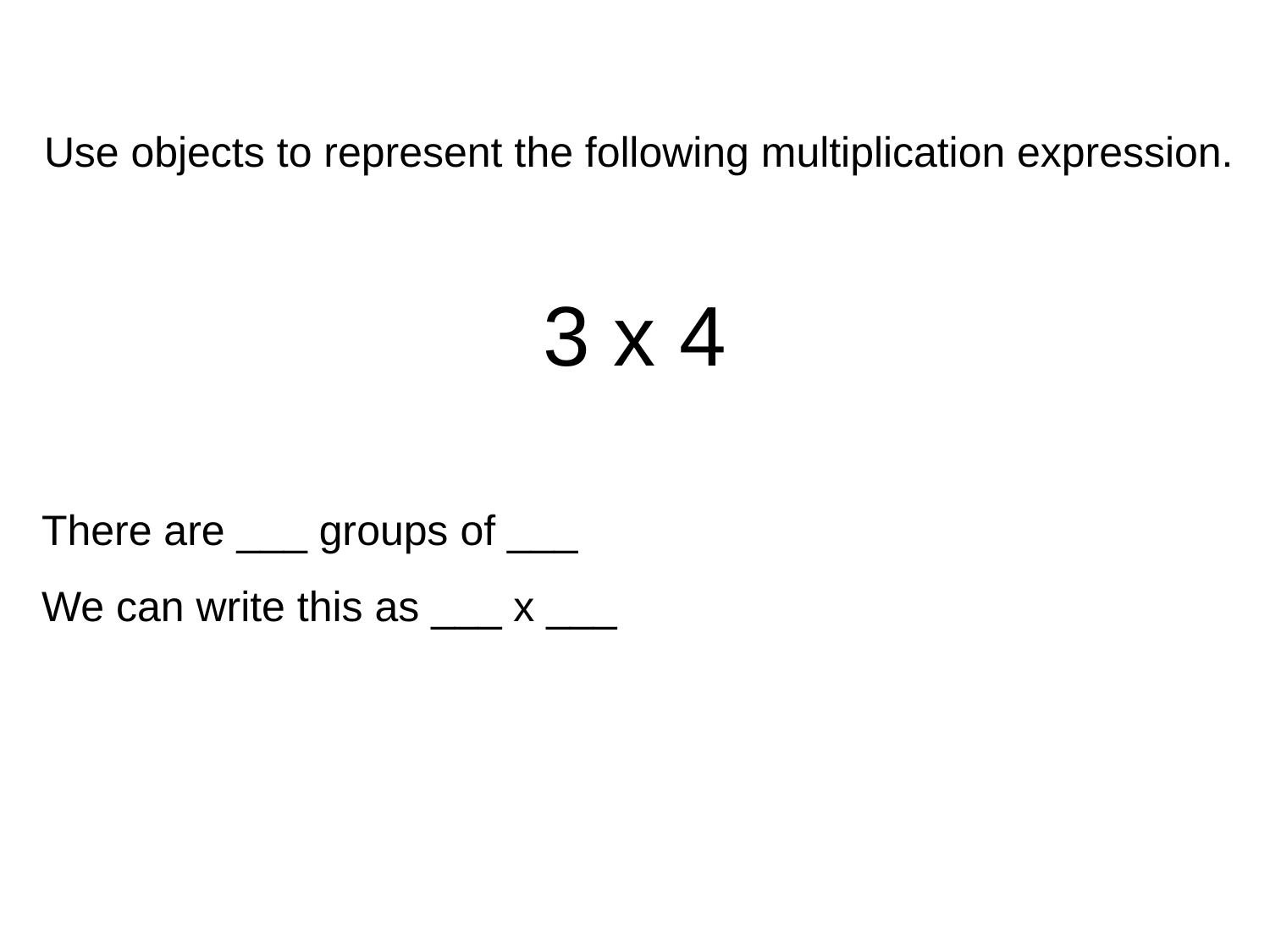

Use objects to represent the following multiplication expression.

3 x 4

There are ___ groups of ___
We can write this as ___ x ___